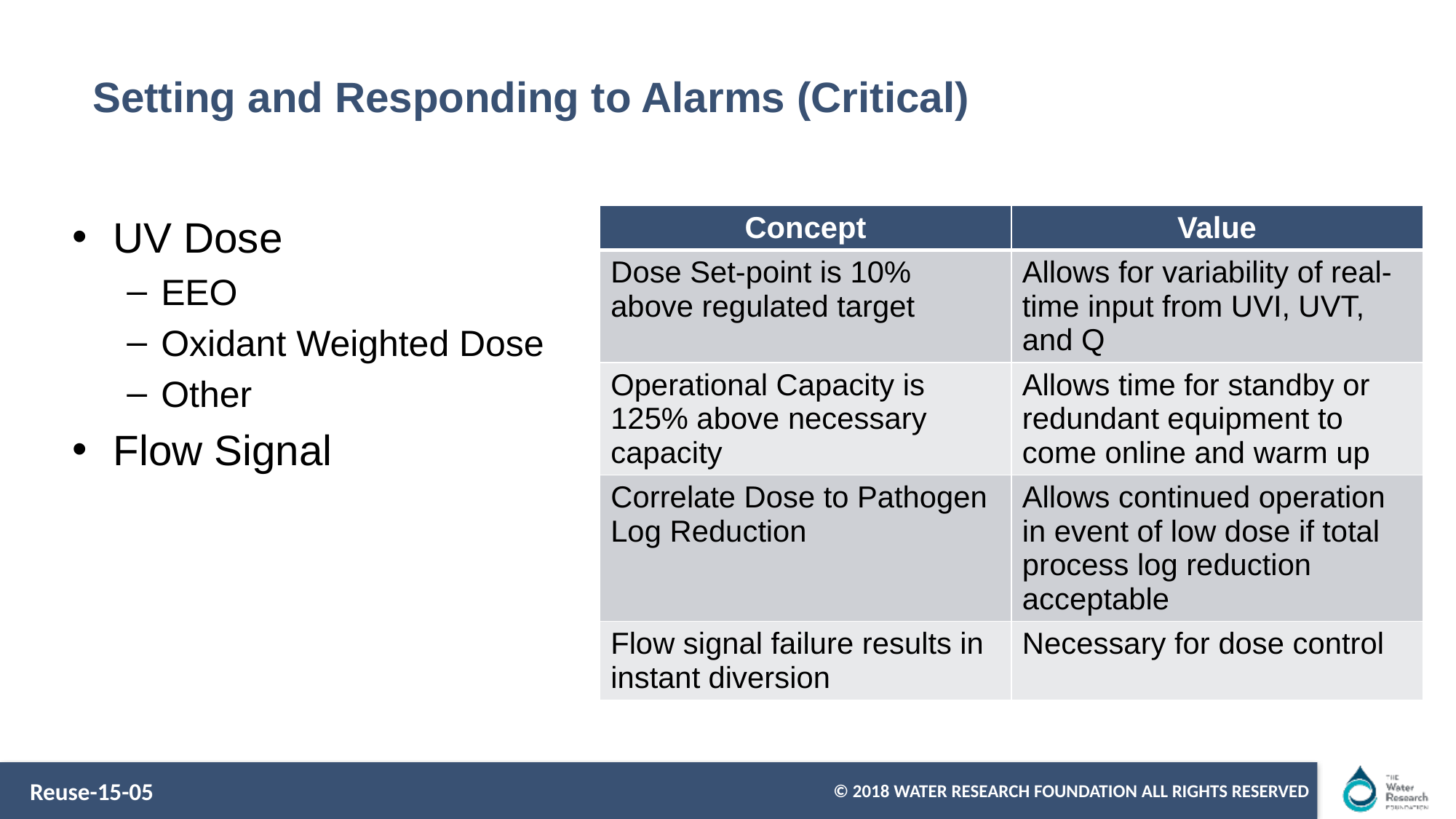

# Setting and Responding to Alarms (Critical)
UV Dose
EEO
Oxidant Weighted Dose
Other
Flow Signal

| Concept | Value |
| --- | --- |
| Dose Set-point is 10% above regulated target | Allows for variability of real-time input from UVI, UVT, and Q |
| Operational Capacity is 125% above necessary capacity | Allows time for standby or redundant equipment to come online and warm up |
| Correlate Dose to Pathogen Log Reduction | Allows continued operation in event of low dose if total process log reduction acceptable |
| Flow signal failure results in instant diversion | Necessary for dose control |